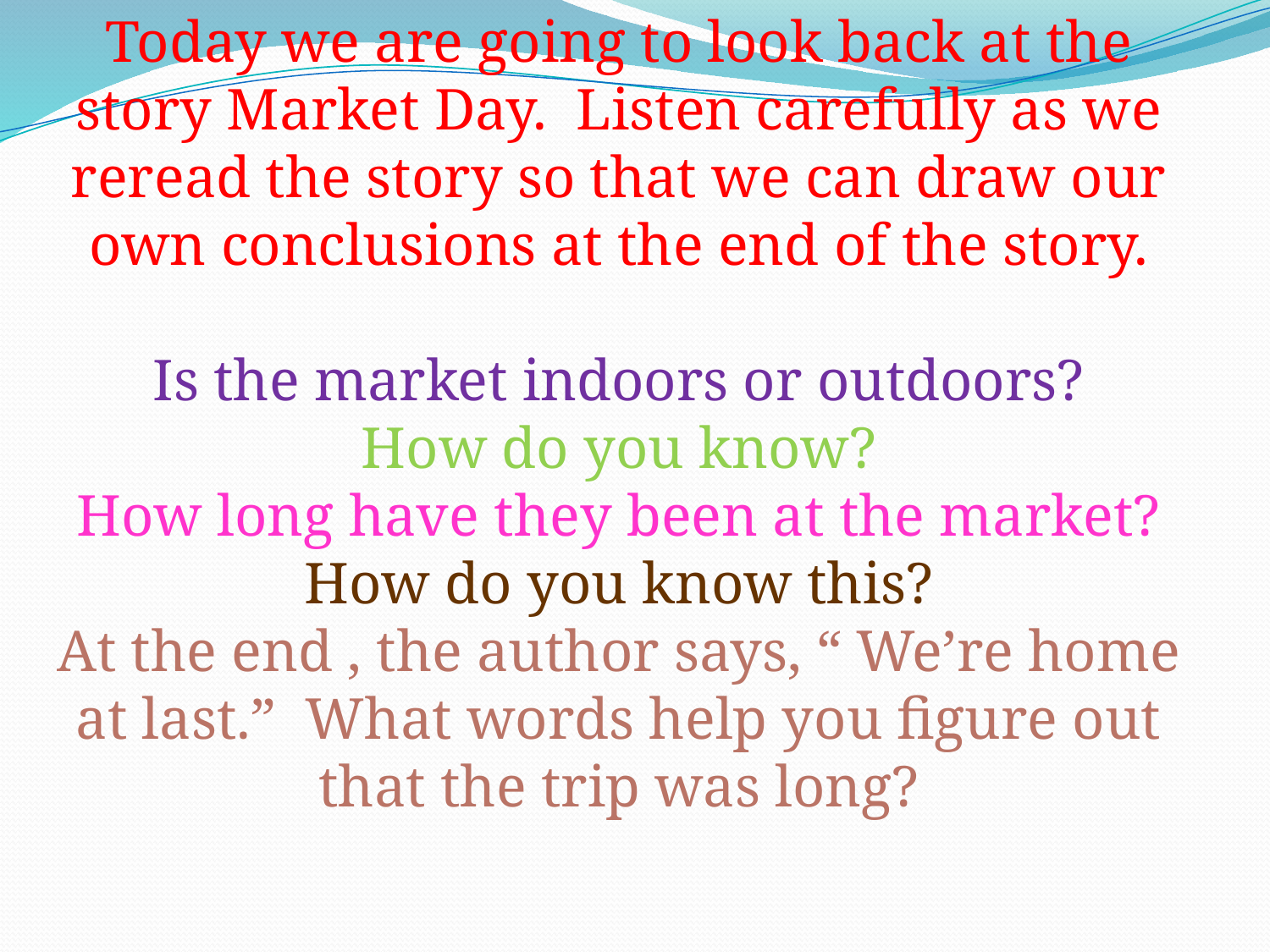

Today we are going to look back at the story Market Day.  Listen carefully as we reread the story so that we can draw our own conclusions at the end of the story.

Is the market indoors or outdoors?
How do you know?
How long have they been at the market?
How do you know this?
At the end , the author says, “ We’re home at last.”  What words help you figure out that the trip was long?